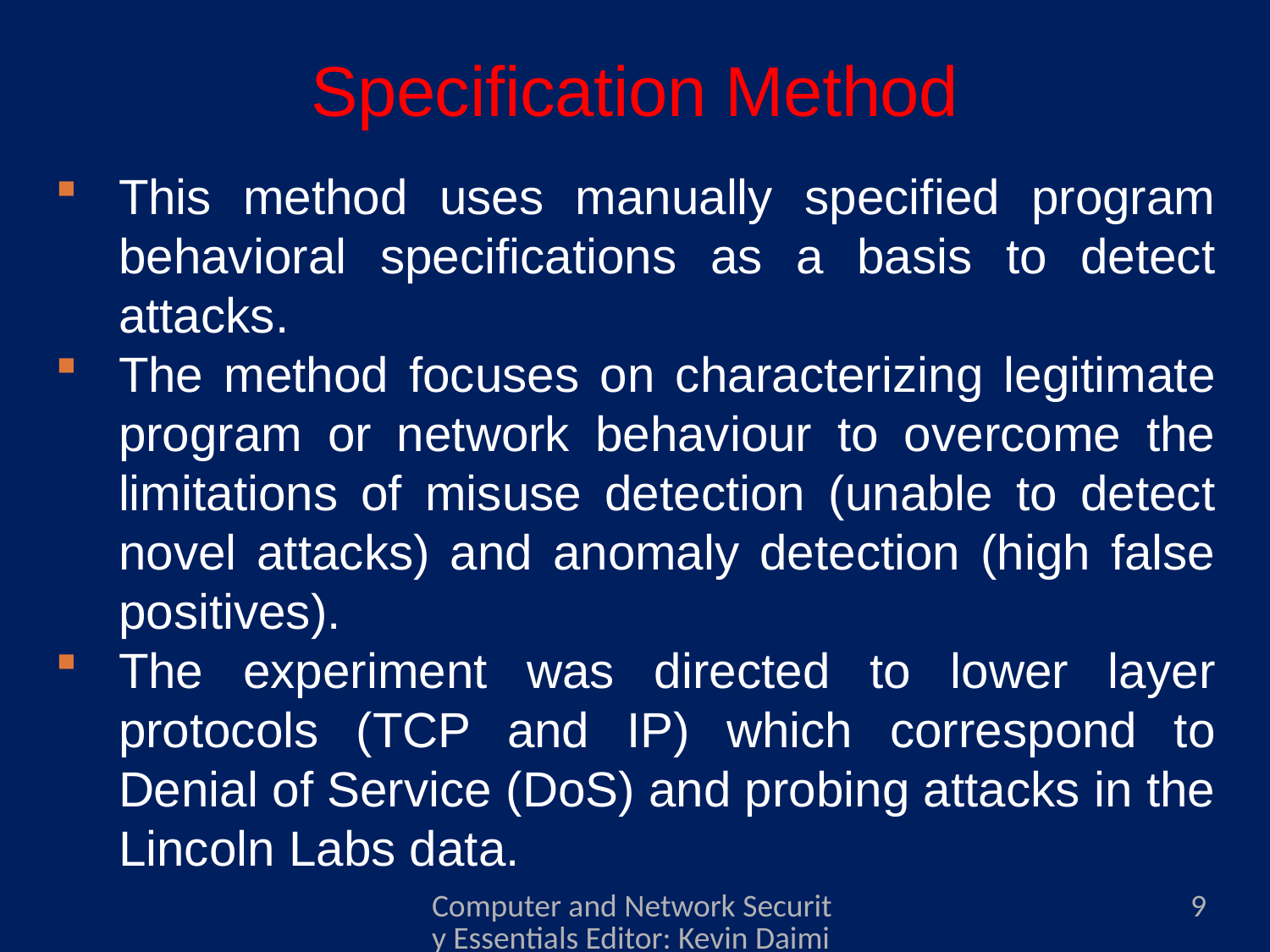

# Specification Method
This method uses manually specified program behavioral specifications as a basis to detect attacks.
The method focuses on characterizing legitimate program or network behaviour to overcome the limitations of misuse detection (unable to detect novel attacks) and anomaly detection (high false positives).
The experiment was directed to lower layer protocols (TCP and IP) which correspond to Denial of Service (DoS) and probing attacks in the Lincoln Labs data.
Computer and Network Security Essentials Editor: Kevin Daimi Associate Editors: Guillermo Francia, Levent Ertaul, Luis H. Encinas, Eman El-Sheikh Published by Springer
9